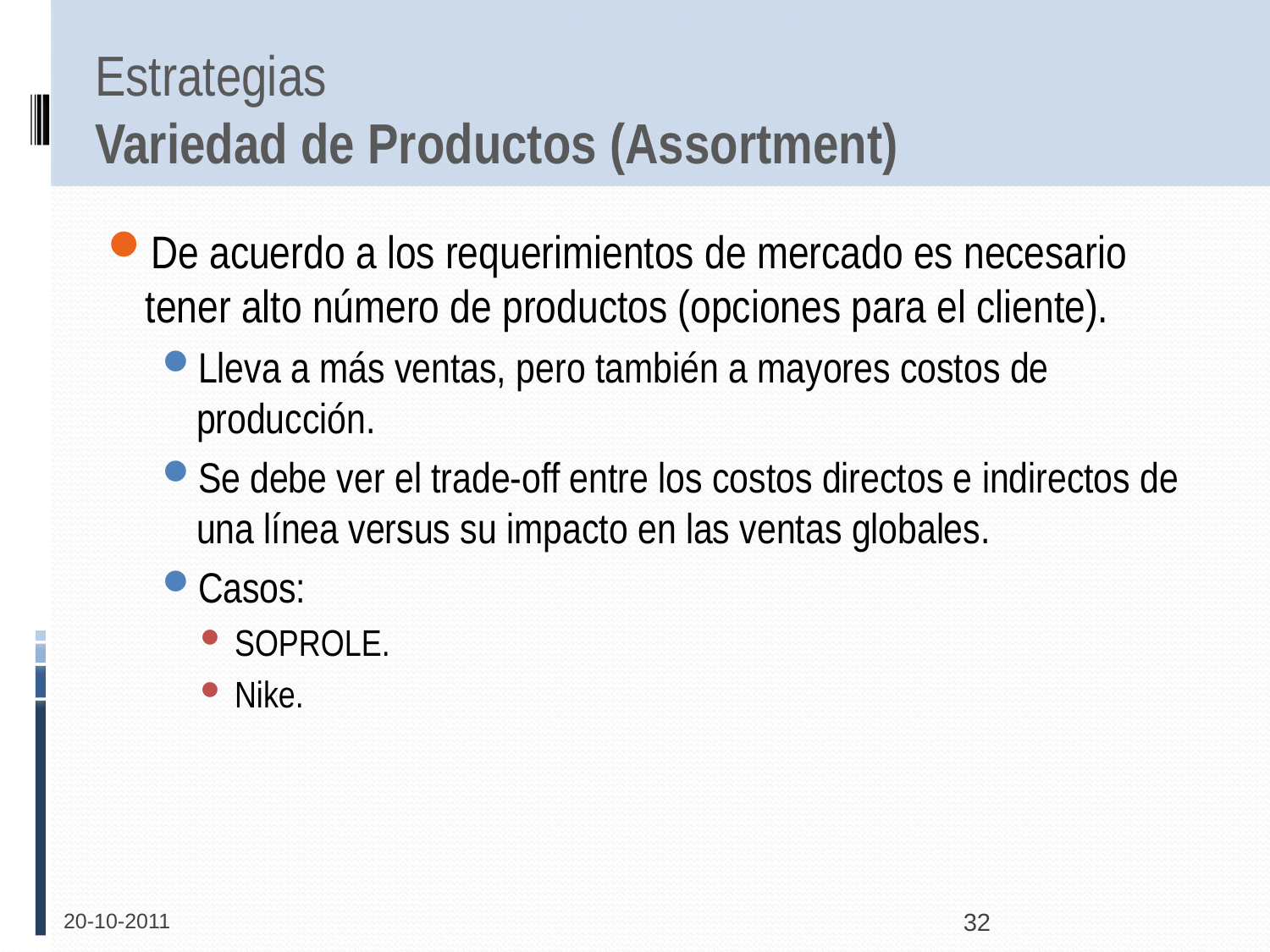

# Estrategias Variedad de Productos (Assortment)
De acuerdo a los requerimientos de mercado es necesario tener alto número de productos (opciones para el cliente).
Lleva a más ventas, pero también a mayores costos de producción.
Se debe ver el trade-off entre los costos directos e indirectos de una línea versus su impacto en las ventas globales.
Casos:
SOPROLE.
Nike.

20-10-2011
32